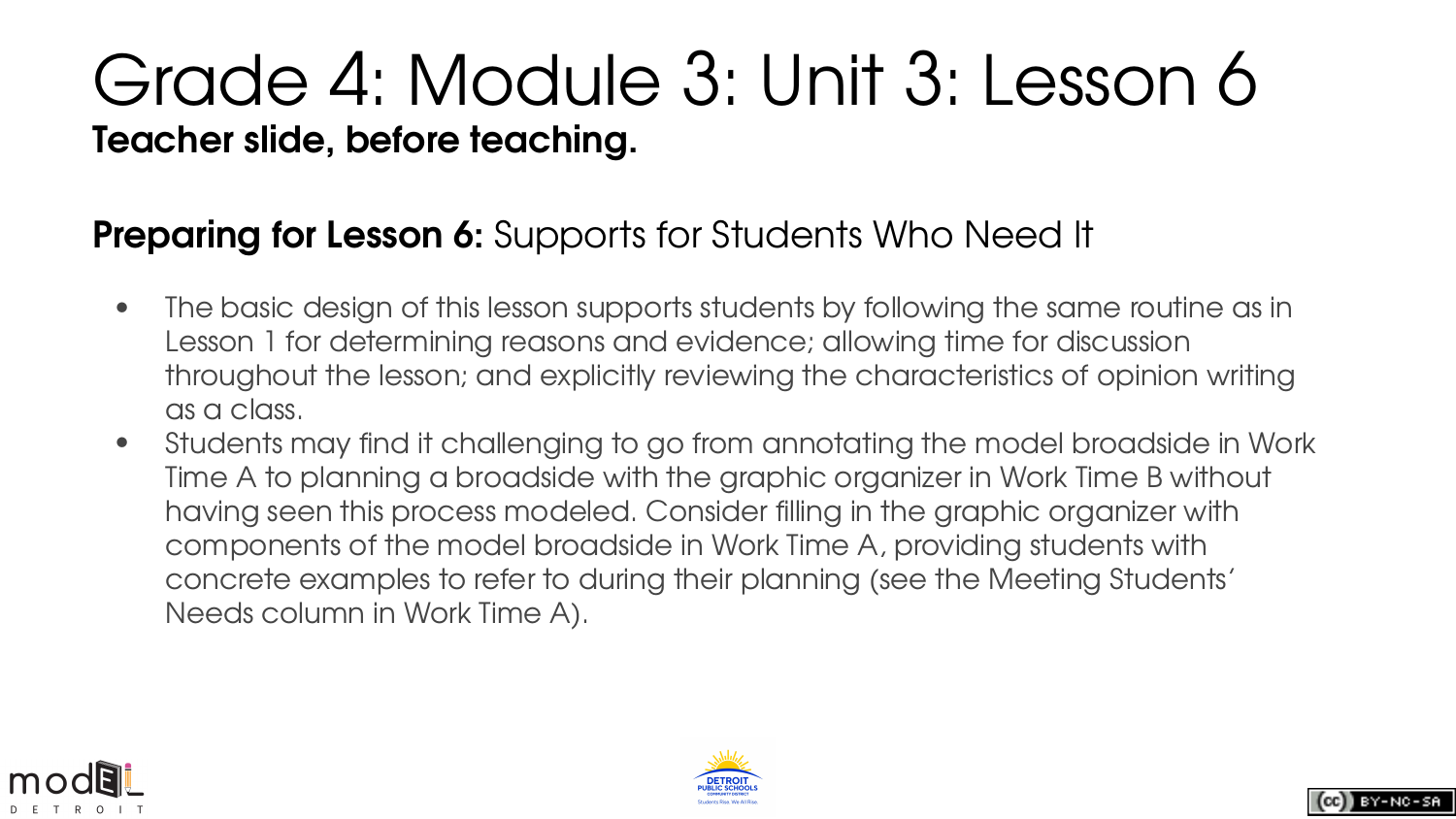

# Grade 4: Module 3: Unit 3: Lesson 6
Teacher slide, before teaching.

Preparing for Lesson 6: Supports for Students Who Need It
The basic design of this lesson supports students by following the same routine as in Lesson 1 for determining reasons and evidence; allowing time for discussion throughout the lesson; and explicitly reviewing the characteristics of opinion writing as a class.
Students may find it challenging to go from annotating the model broadside in Work Time A to planning a broadside with the graphic organizer in Work Time B without having seen this process modeled. Consider filling in the graphic organizer with components of the model broadside in Work Time A, providing students with concrete examples to refer to during their planning (see the Meeting Students’ Needs column in Work Time A).